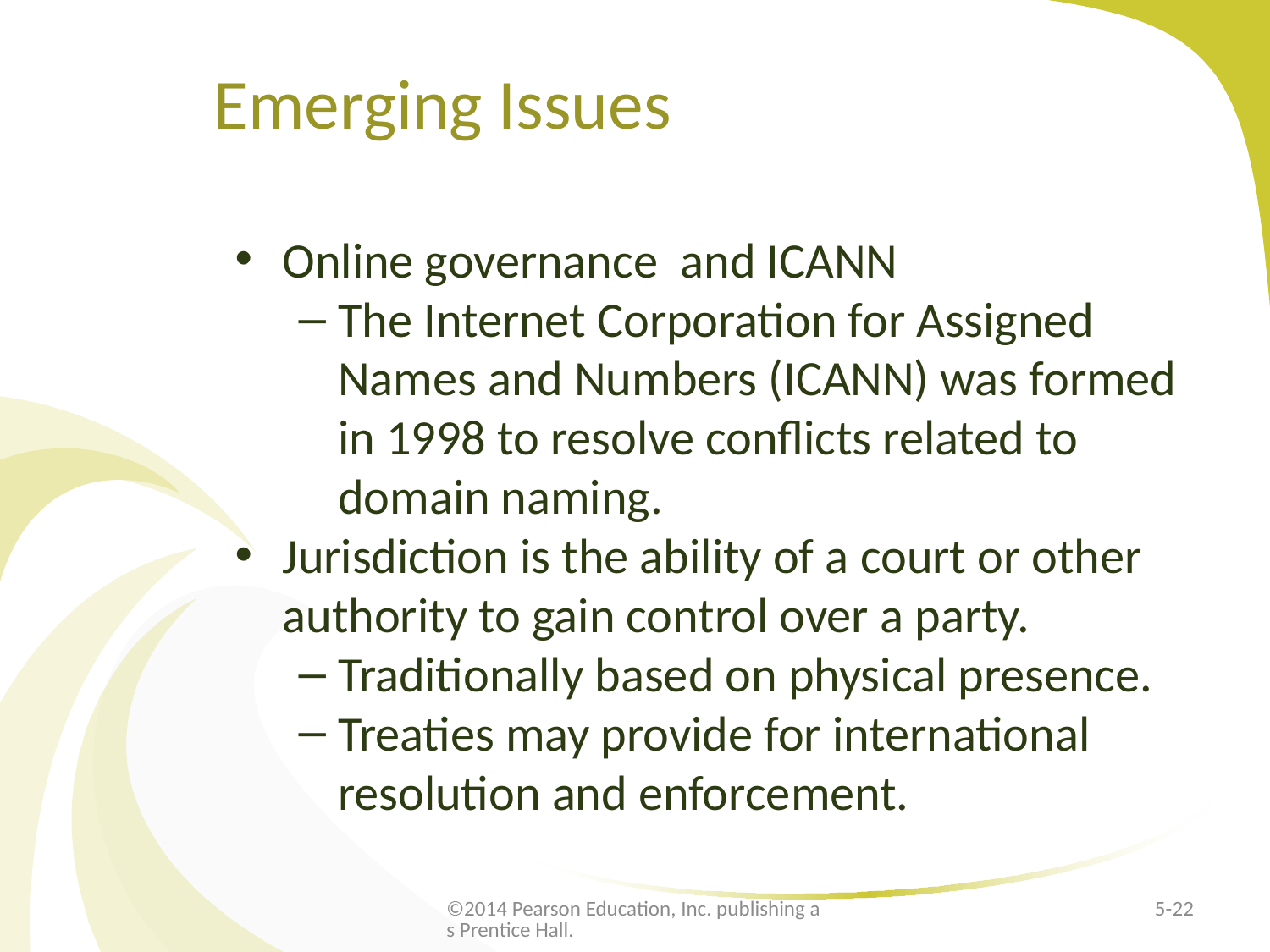

# Emerging Issues
Online governance  and ICANN
The Internet Corporation for Assigned Names and Numbers (ICANN) was formed in 1998 to resolve conflicts related to domain naming.
Jurisdiction is the ability of a court or other authority to gain control over a party.
Traditionally based on physical presence.
Treaties may provide for international resolution and enforcement.

©2014 Pearson Education, Inc. publishing as Prentice Hall.
5-22